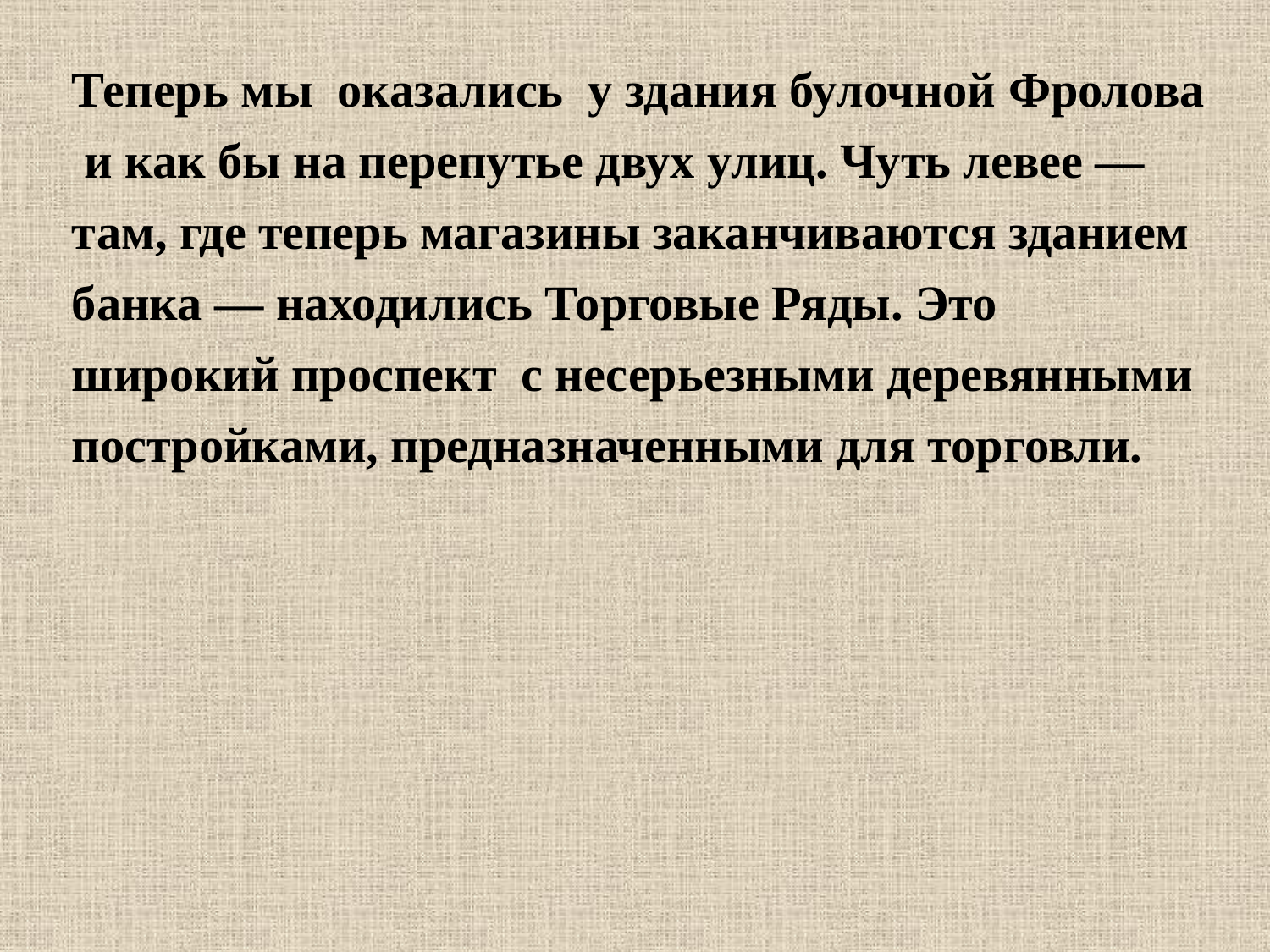

Теперь мы  оказались  у здания булочной Фролова  и как бы на перепутье двух улиц. Чуть левее — там, где теперь магазины заканчиваются зданием банка — находились Торговые Ряды. Это широкий проспект  с несерьезными деревянными постройками, предназначенными для торговли.